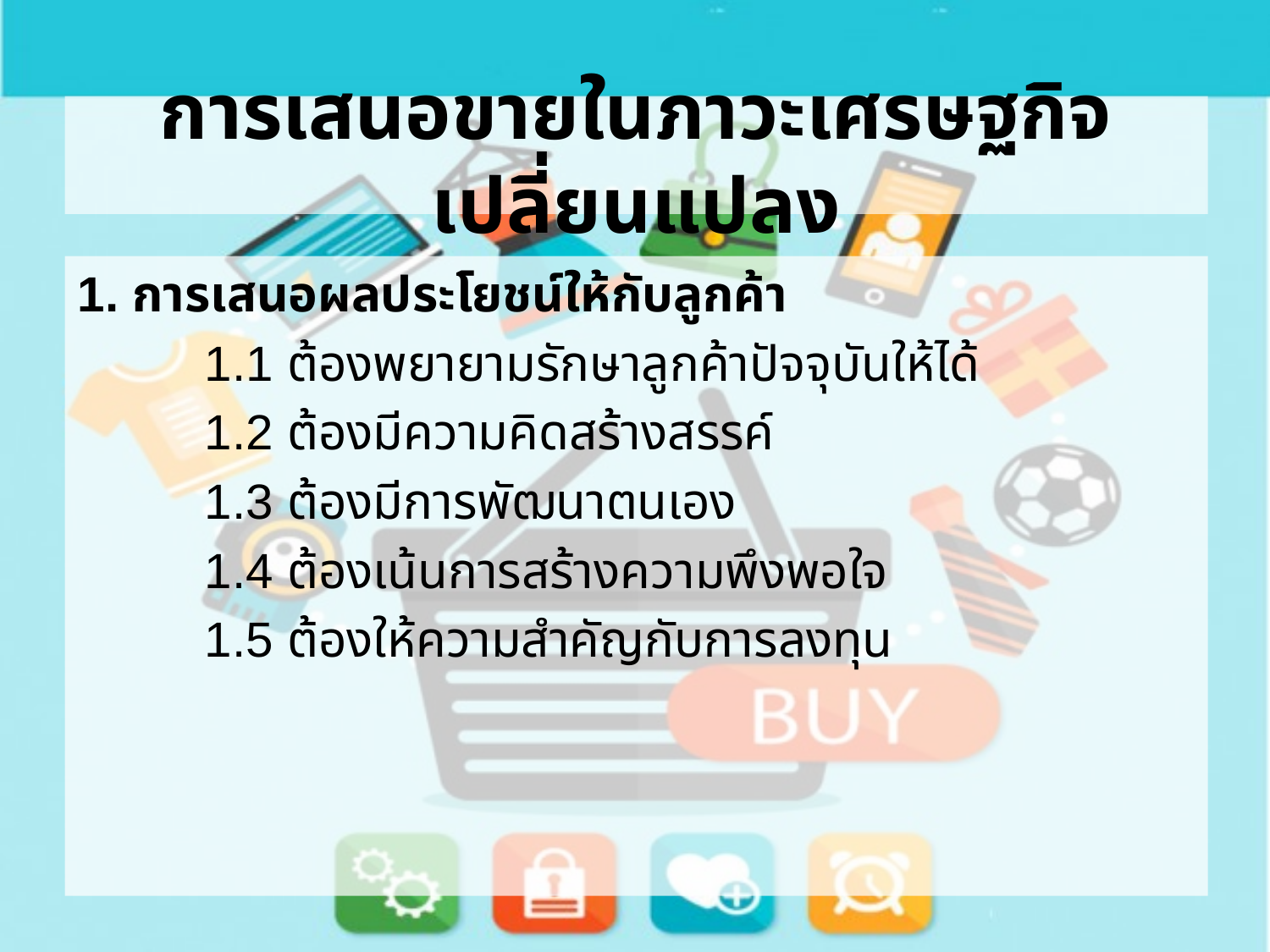

# การเสนอขายในภาวะเศรษฐกิจเปลี่ยนแปลง
1. การเสนอผลประโยชน์ให้กับลูกค้า
	1.1 ต้องพยายามรักษาลูกค้าปัจจุบันให้ได้
	1.2 ต้องมีความคิดสร้างสรรค์
	1.3 ต้องมีการพัฒนาตนเอง
	1.4 ต้องเน้นการสร้างความพึงพอใจ
	1.5 ต้องให้ความสำคัญกับการลงทุน